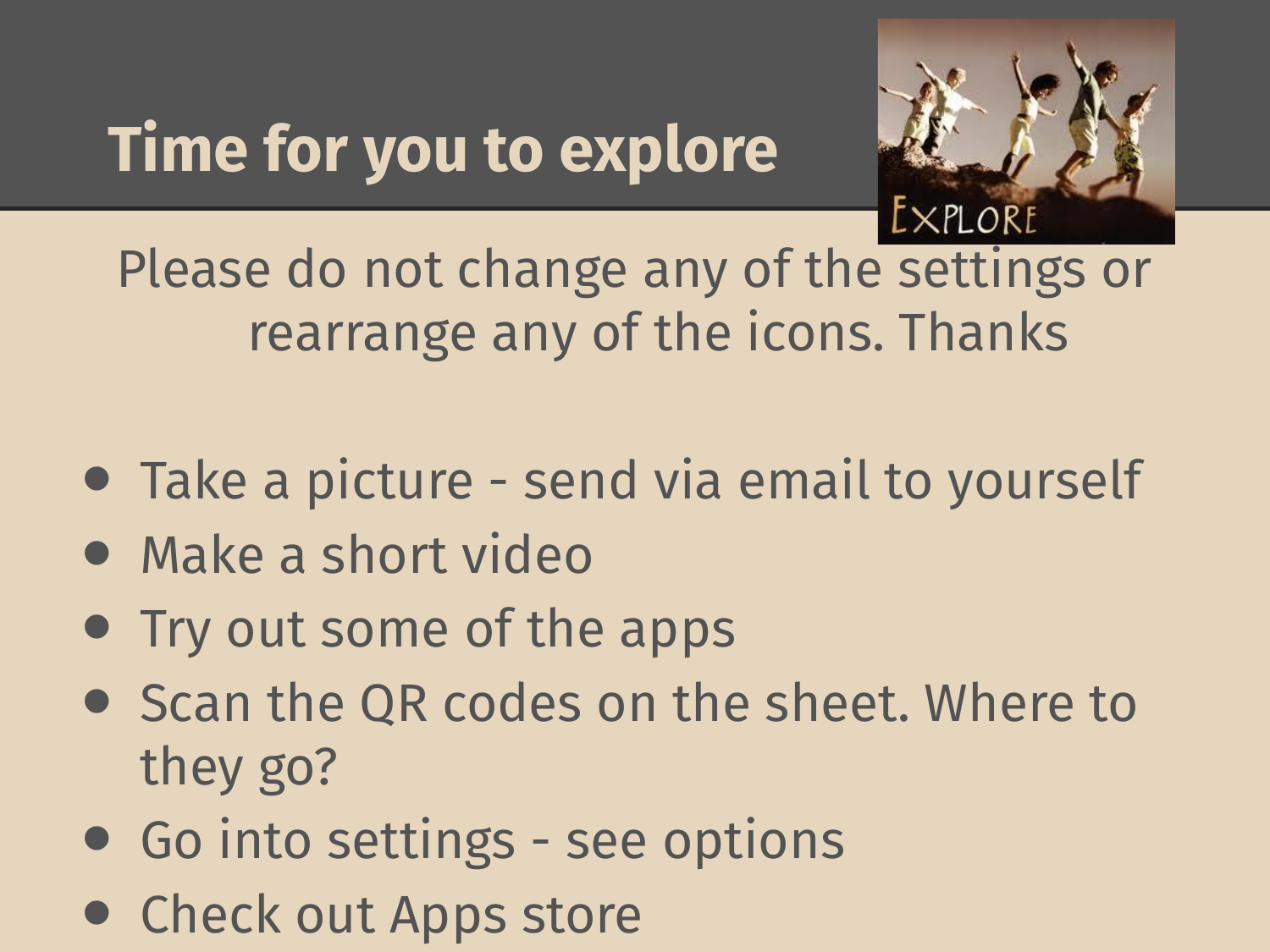

# Time for you to explore
Please do not change any of the settings or rearrange any of the icons. Thanks

Take a picture - send via email to yourself
Make a short video
Try out some of the apps
Scan the QR codes on the sheet. Where to they go?
Go into settings - see options
Check out Apps store